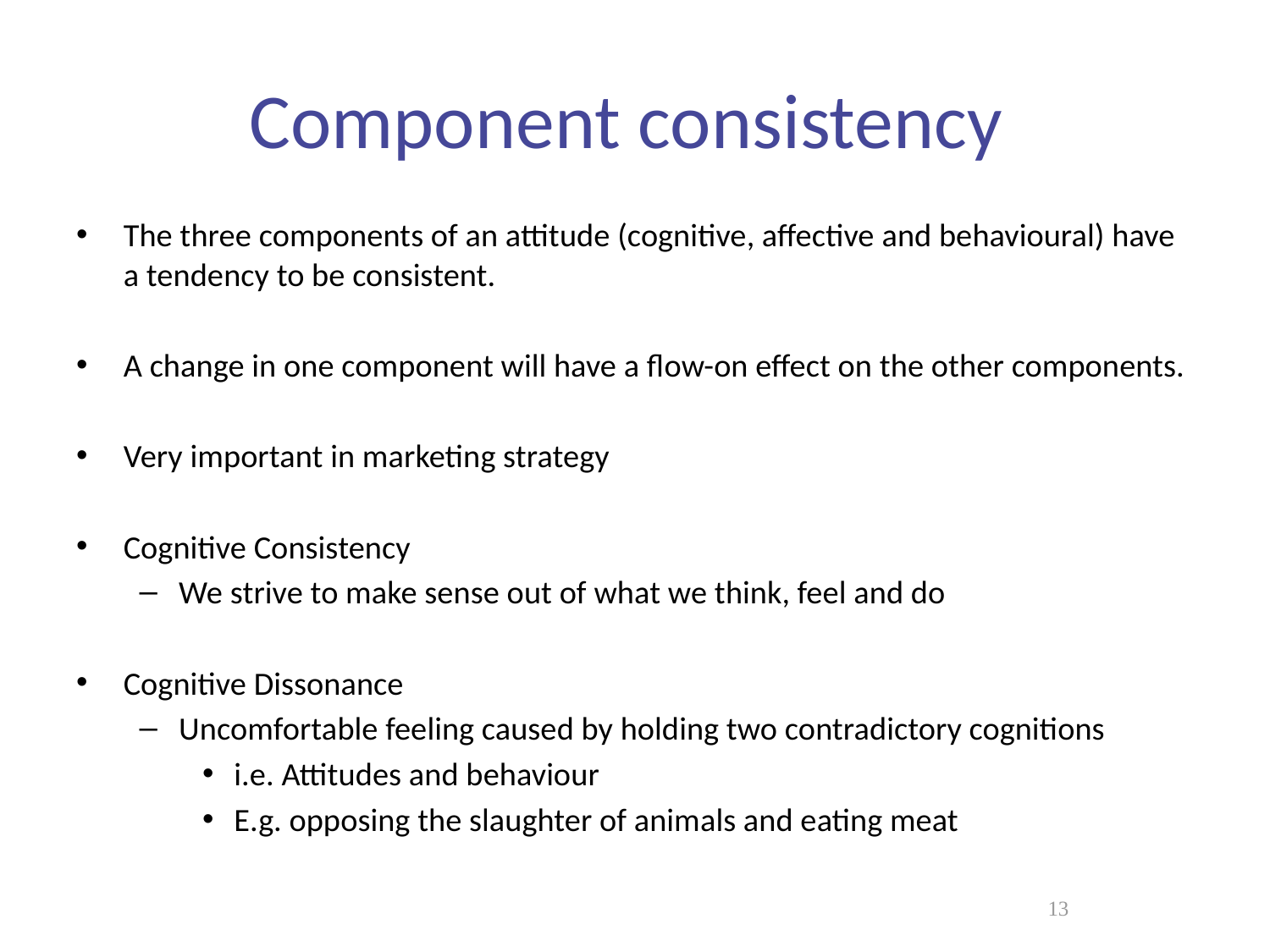

# Component consistency
The three components of an attitude (cognitive, affective and behavioural) have a tendency to be consistent.

A change in one component will have a flow-on effect on the other components.

Very important in marketing strategy

Cognitive Consistency
We strive to make sense out of what we think, feel and do

Cognitive Dissonance
Uncomfortable feeling caused by holding two contradictory cognitions
i.e. Attitudes and behaviour
E.g. opposing the slaughter of animals and eating meat

13